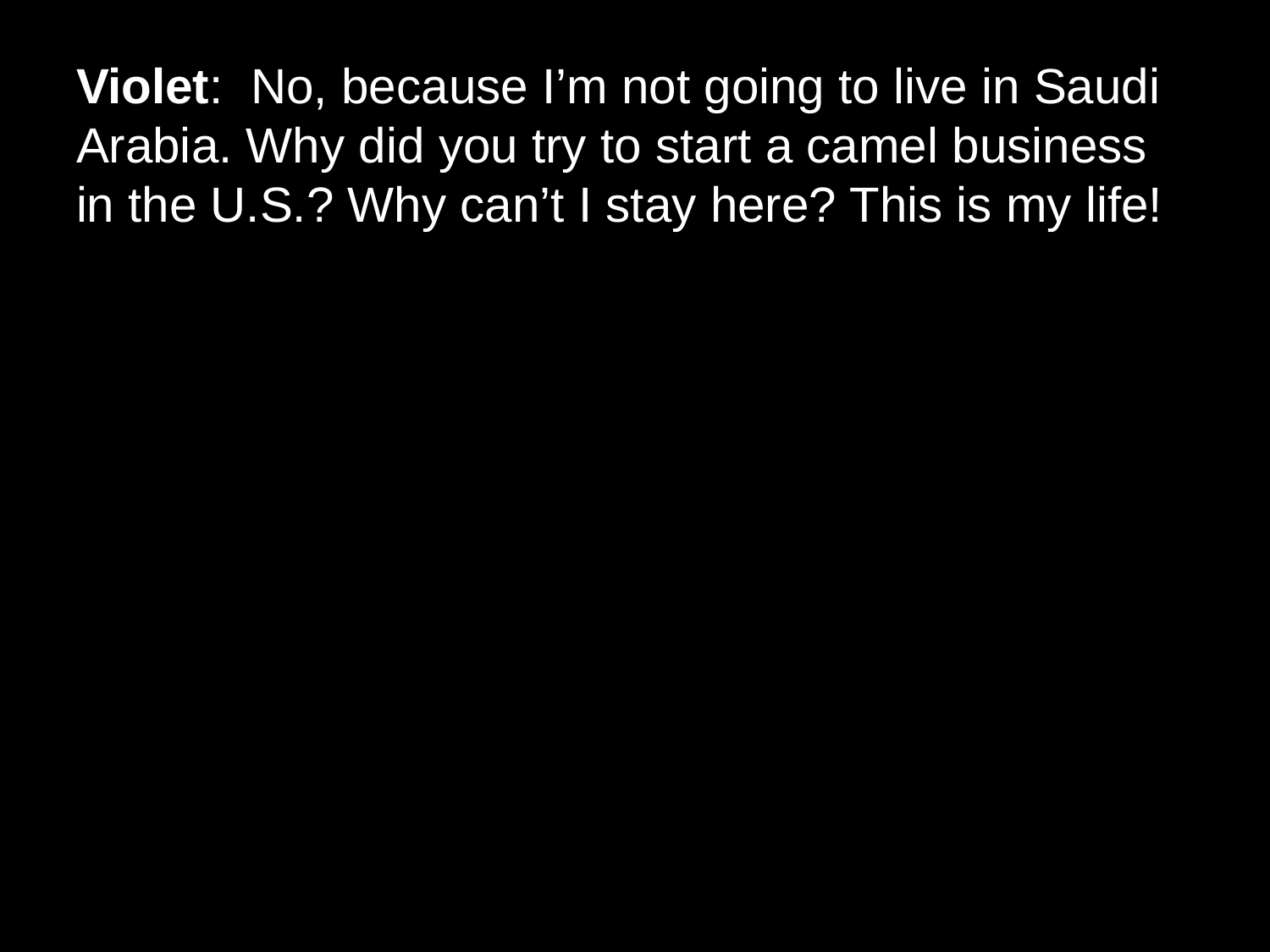

# Violet:  No, because I’m not going to live in Saudi Arabia. Why did you try to start a camel business in the U.S.? Why can’t I stay here? This is my life!